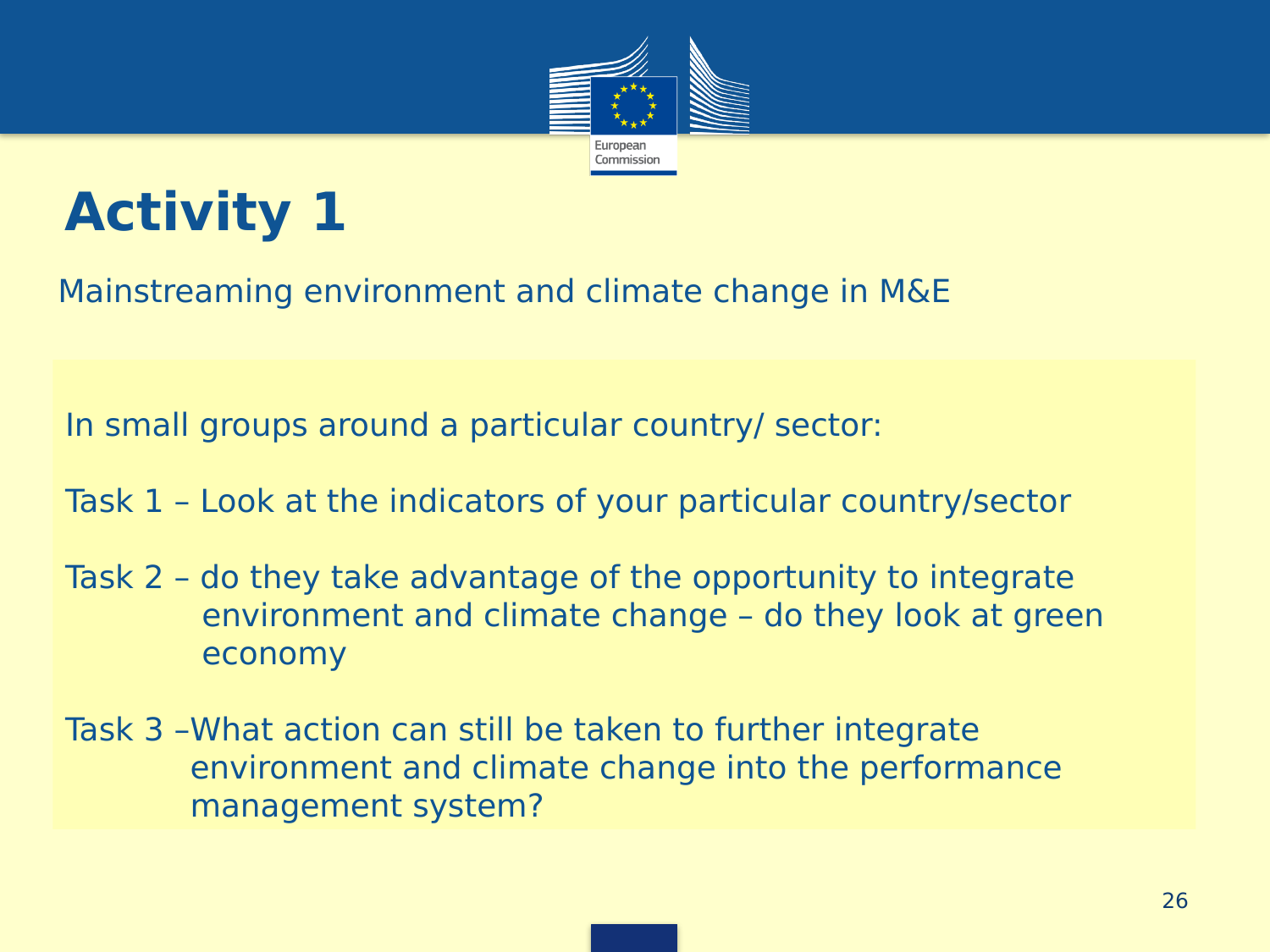

# Activity 1
Mainstreaming environment and climate change in M&E

In small groups around a particular country/ sector:

Task 1 – Look at the indicators of your particular country/sector

Task 2 – do they take advantage of the opportunity to integrate environment and climate change – do they look at green economy

Task 3 –What action can still be taken to further integrate environment and climate change into the performance management system?